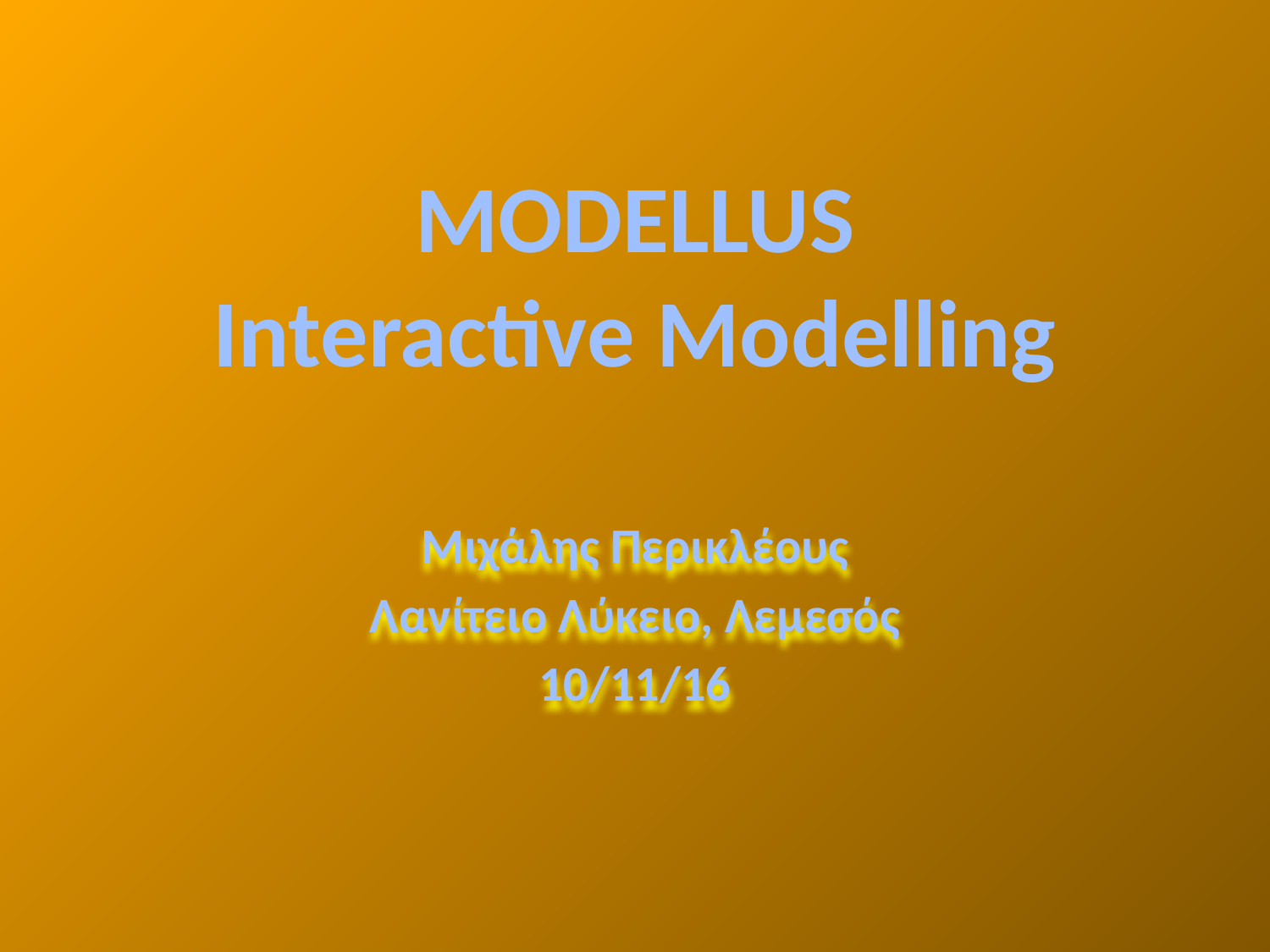

# MODELLUS Interactive Modelling
Μιχάλης Περικλέους
Λανίτειο Λύκειο, Λεμεσός
10/11/16